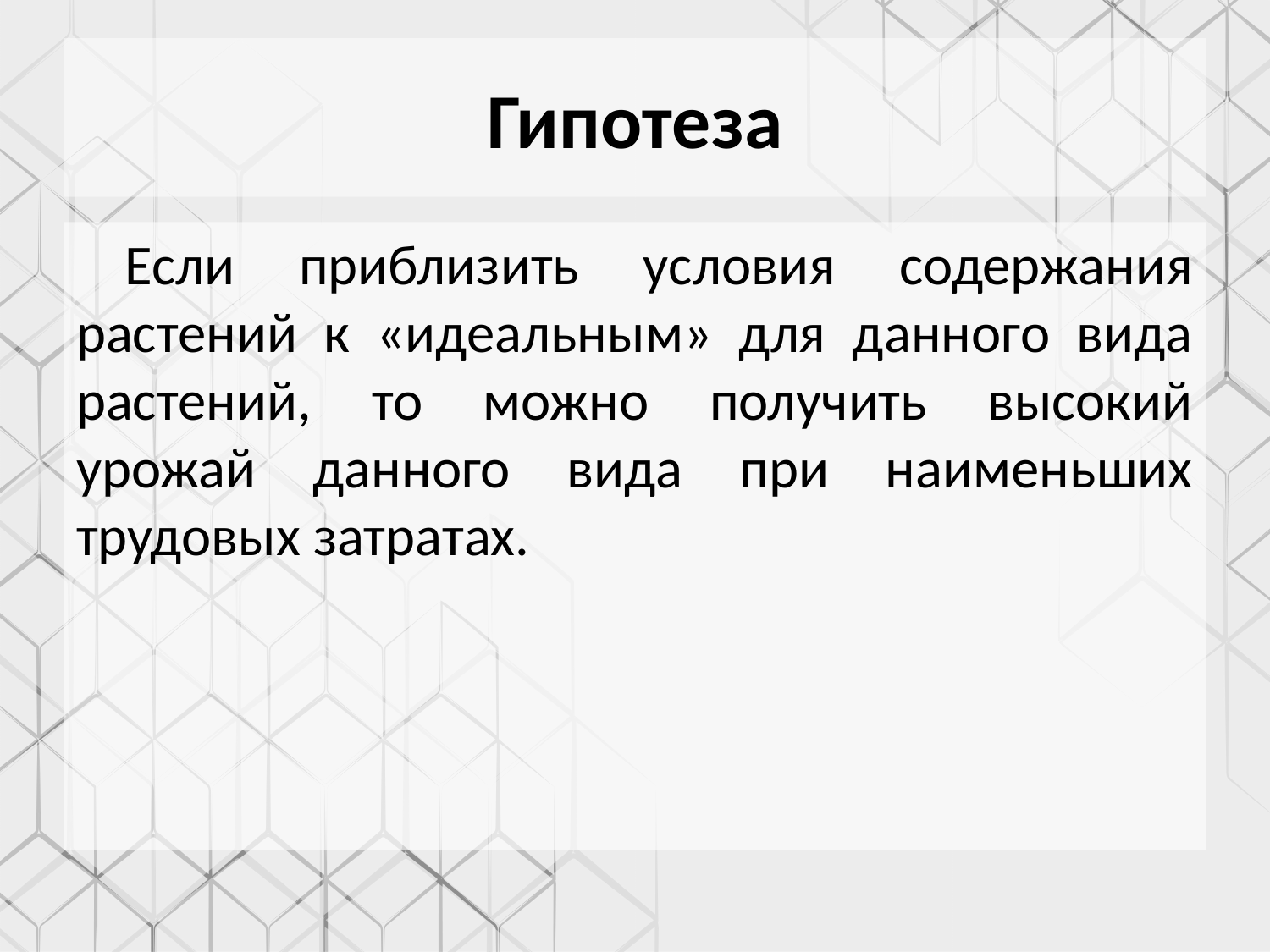

# Гипотеза
Если приблизить условия содержания растений к «идеальным» для данного вида растений, то можно получить высокий урожай данного вида при наименьших трудовых затратах.